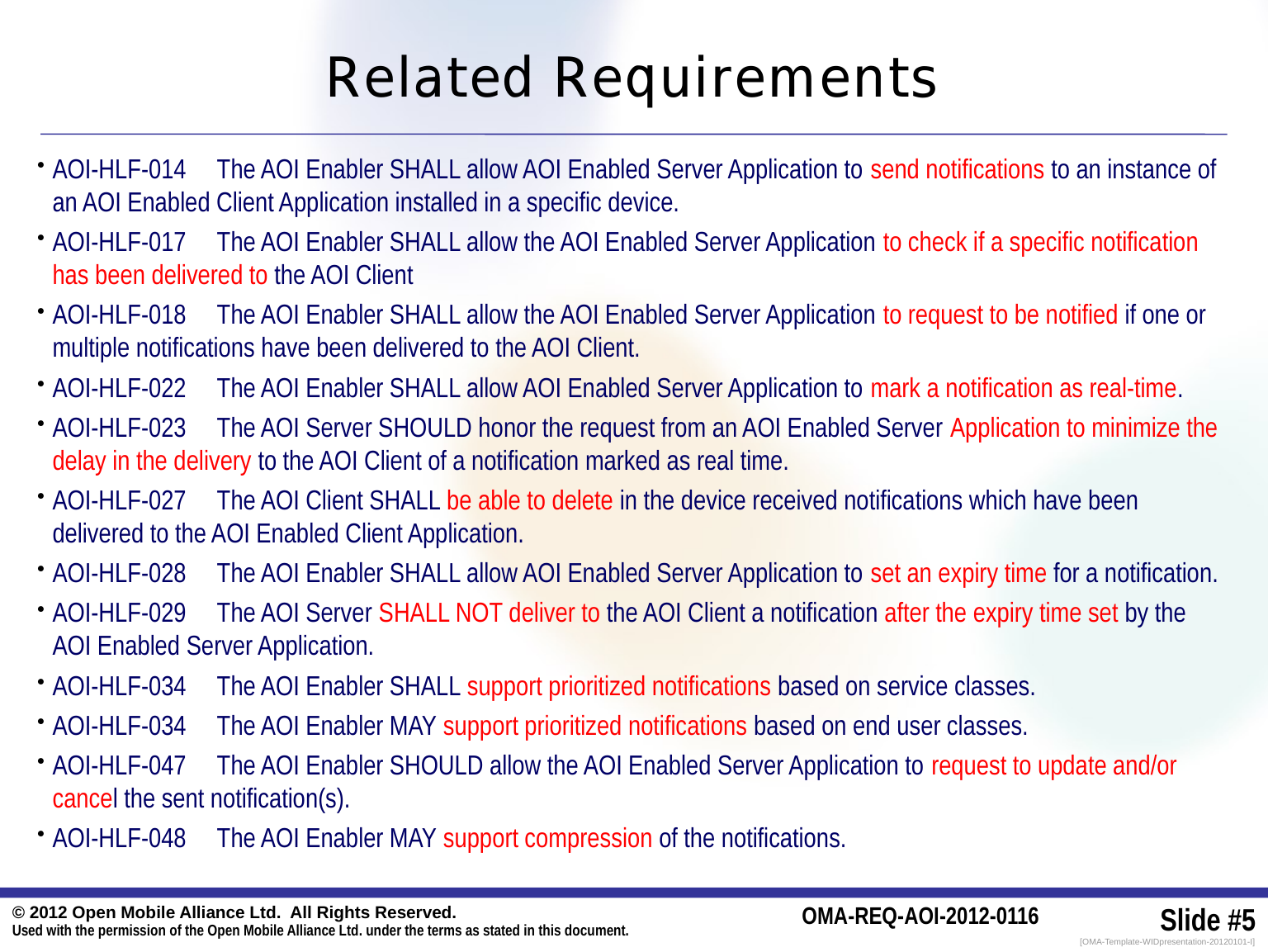

# Related Requirements
AOI-HLF-014     The AOI Enabler SHALL allow AOI Enabled Server Application to send notifications to an instance of an AOI Enabled Client Application installed in a specific device.
AOI-HLF-017     The AOI Enabler SHALL allow the AOI Enabled Server Application to check if a specific notification has been delivered to the AOI Client
AOI-HLF-018     The AOI Enabler SHALL allow the AOI Enabled Server Application to request to be notified if one or multiple notifications have been delivered to the AOI Client.
AOI-HLF-022     The AOI Enabler SHALL allow AOI Enabled Server Application to mark a notification as real-time.
AOI-HLF-023     The AOI Server SHOULD honor the request from an AOI Enabled Server Application to minimize the delay in the delivery to the AOI Client of a notification marked as real time.
AOI-HLF-027     The AOI Client SHALL be able to delete in the device received notifications which have been delivered to the AOI Enabled Client Application.
AOI-HLF-028     The AOI Enabler SHALL allow AOI Enabled Server Application to set an expiry time for a notification.
AOI-HLF-029     The AOI Server SHALL NOT deliver to the AOI Client a notification after the expiry time set by the AOI Enabled Server Application.
AOI-HLF-034     The AOI Enabler SHALL support prioritized notifications based on service classes.
AOI-HLF-034     The AOI Enabler MAY support prioritized notifications based on end user classes.
AOI-HLF-047     The AOI Enabler SHOULD allow the AOI Enabled Server Application to request to update and/or cancel the sent notification(s).
AOI-HLF-048     The AOI Enabler MAY support compression of the notifications.